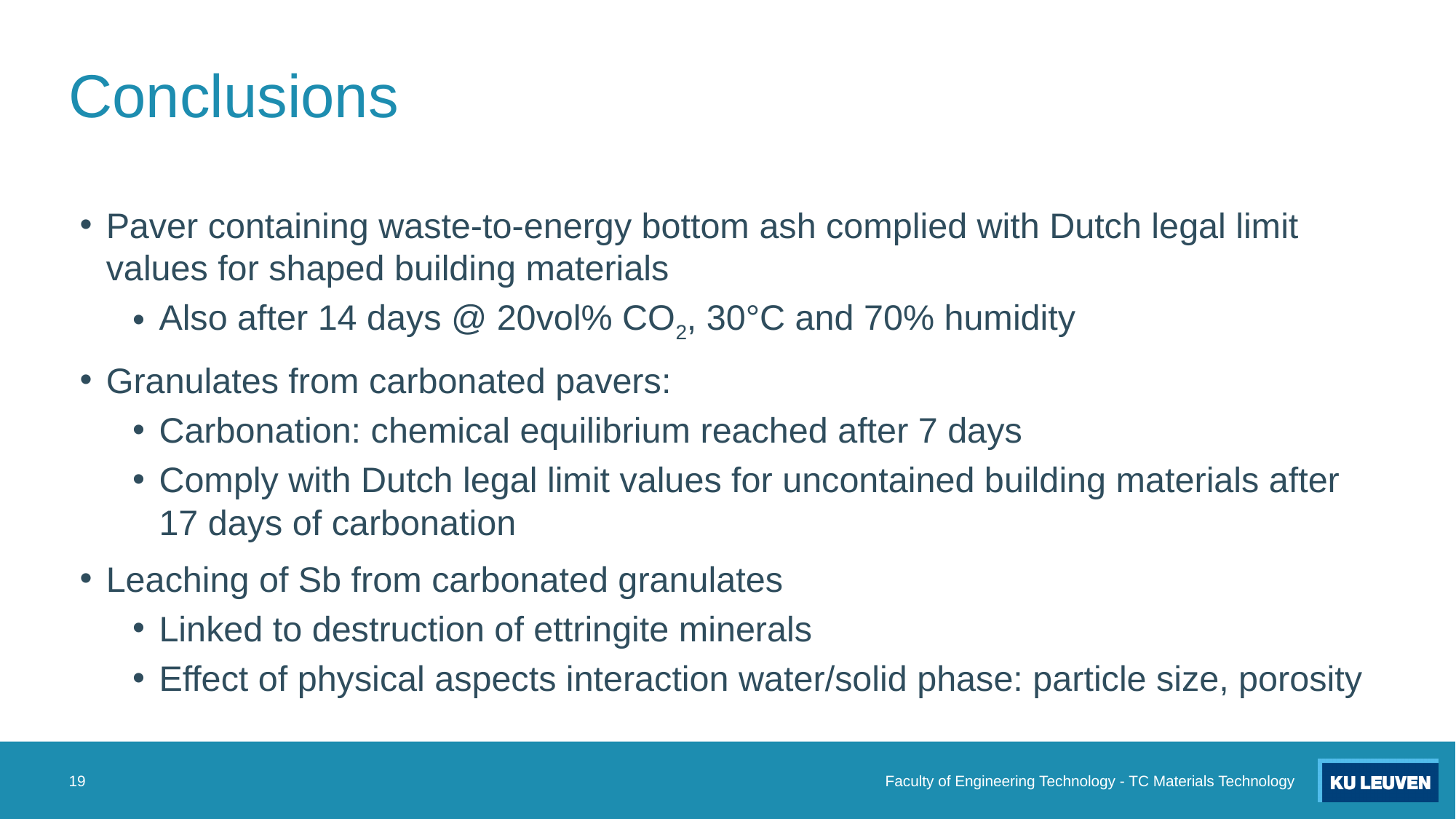

# Conclusions
Paver containing waste-to-energy bottom ash complied with Dutch legal limit values for shaped building materials
Also after 14 days @ 20vol% CO2, 30°C and 70% humidity
Granulates from carbonated pavers:
Carbonation: chemical equilibrium reached after 7 days
Comply with Dutch legal limit values for uncontained building materials after 17 days of carbonation
Leaching of Sb from carbonated granulates
Linked to destruction of ettringite minerals
Effect of physical aspects interaction water/solid phase: particle size, porosity

19
Faculty of Engineering Technology - TC Materials Technology